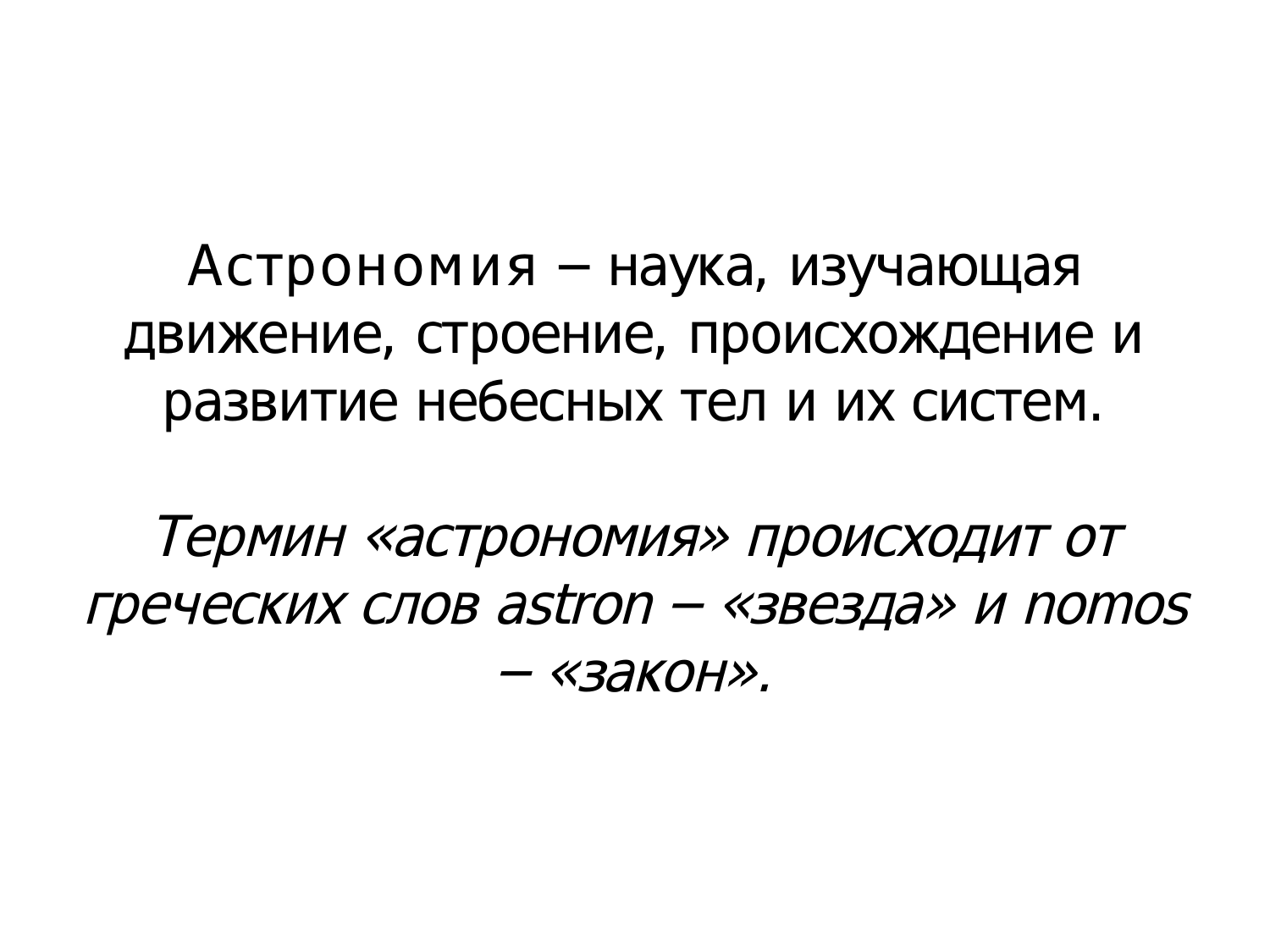

# Астрономия – наука, изучающая движение, строение, происхождение и развитие небесных тел и их систем. Термин «астрономия» происходит от греческих слов astron – «звезда» и nomos – «закон».